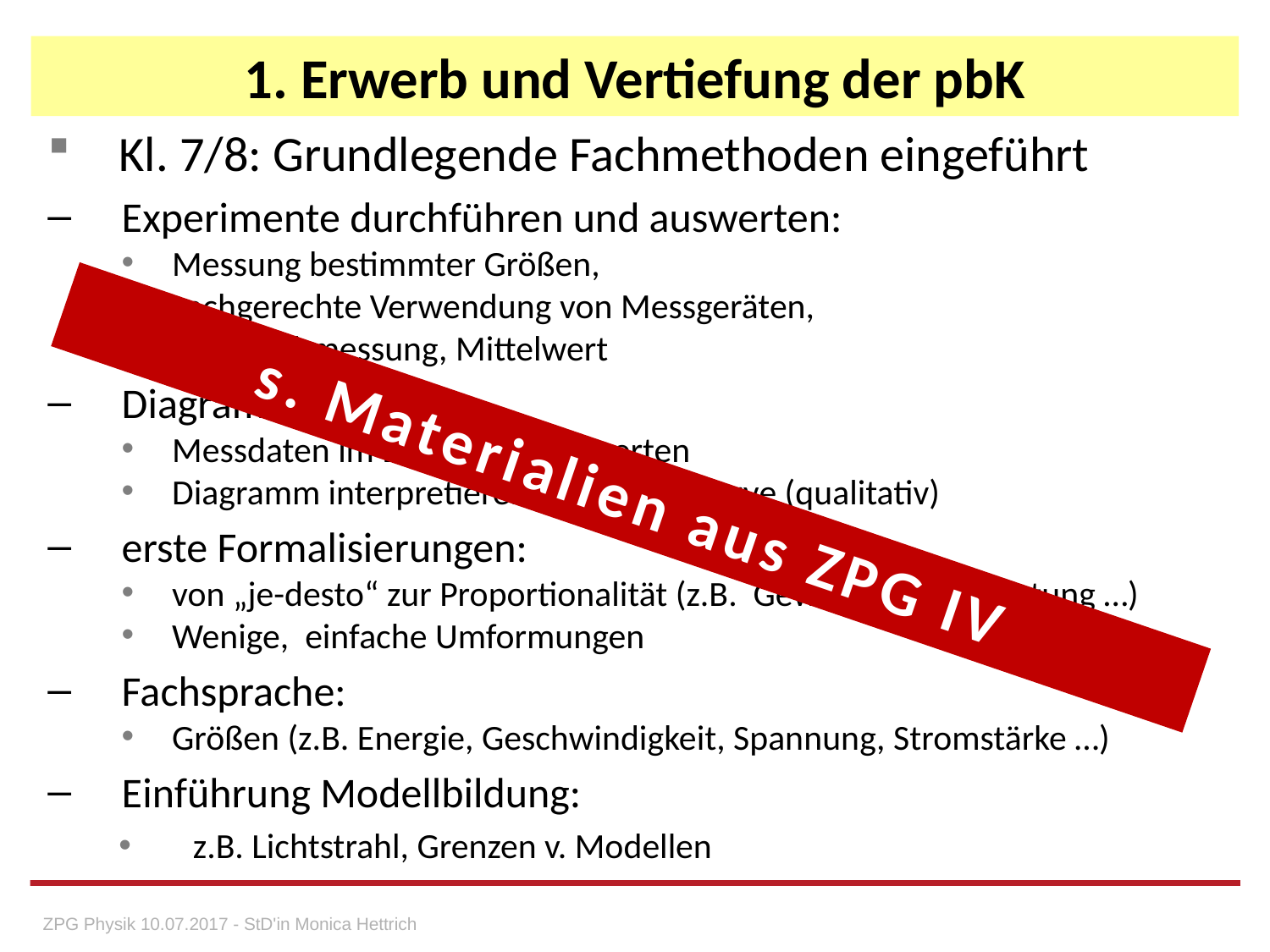

# 1. Erwerb und Vertiefung der pbK
Kl. 7/8: Grundlegende Fachmethoden eingeführt
Experimente durchführen und auswerten:
Messung bestimmter Größen,
sachgerechte Verwendung von Messgeräten,
Mehrfachmessung, Mittelwert
Diagrammarbeit:
Messdaten im Diagramm auswerten
Diagramm interpretieren, Ausgleichskurve (qualitativ)
erste Formalisierungen:
von „je-desto“ zur Proportionalität (z.B.  Gewichtskraft,  Leistung …)
Wenige,  einfache Umformungen
Fachsprache:
Größen (z.B. Energie, Geschwindigkeit, Spannung, Stromstärke …)
Einführung Modellbildung:
z.B. Lichtstrahl, Grenzen v. Modellen
s. Materialien aus ZPG IV
ZPG Physik 10.07.2017 - StD'in Monica Hettrich